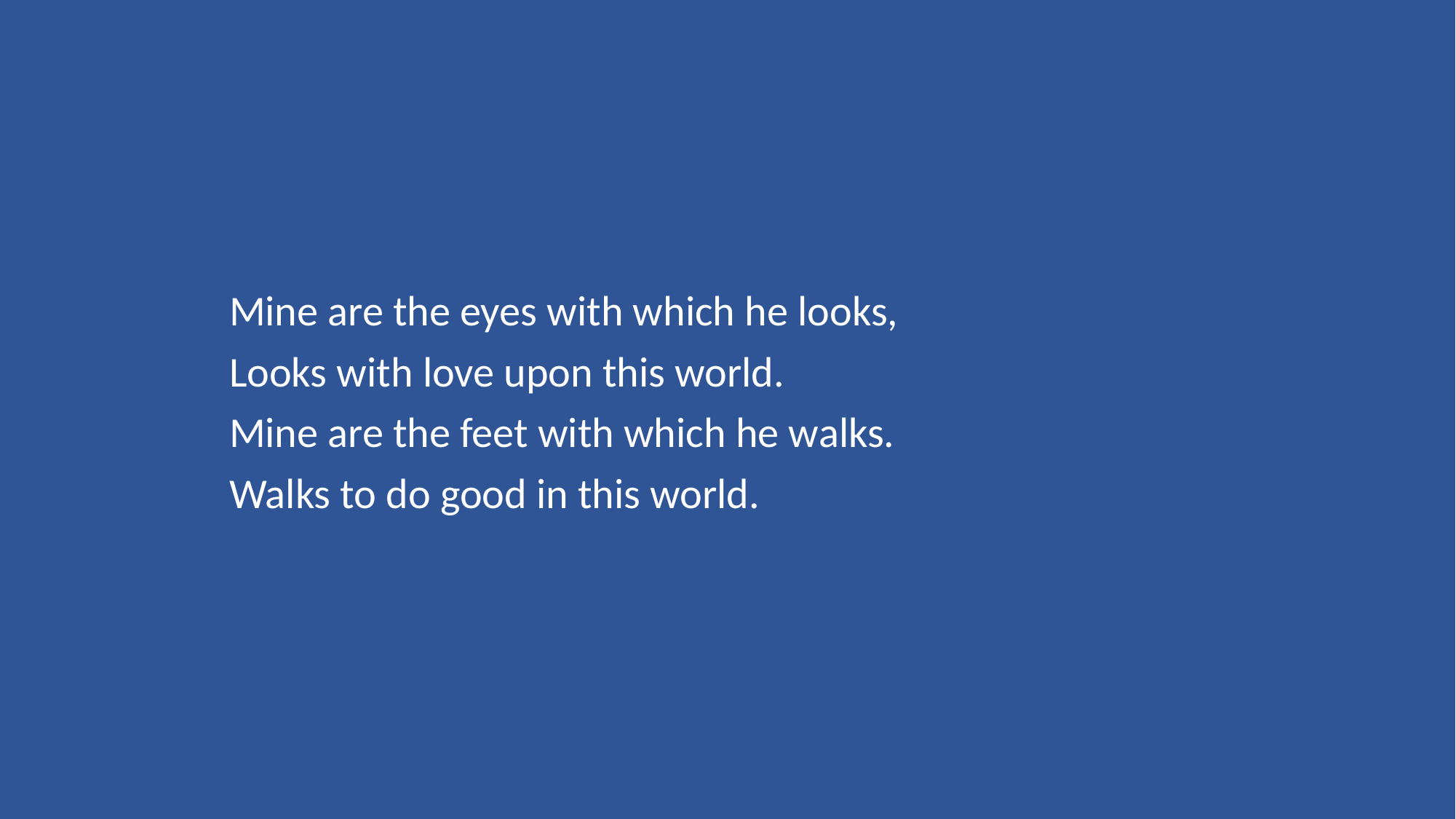

Mine are the eyes with which he looks,
Looks with love upon this world.
Mine are the feet with which he walks.
Walks to do good in this world.